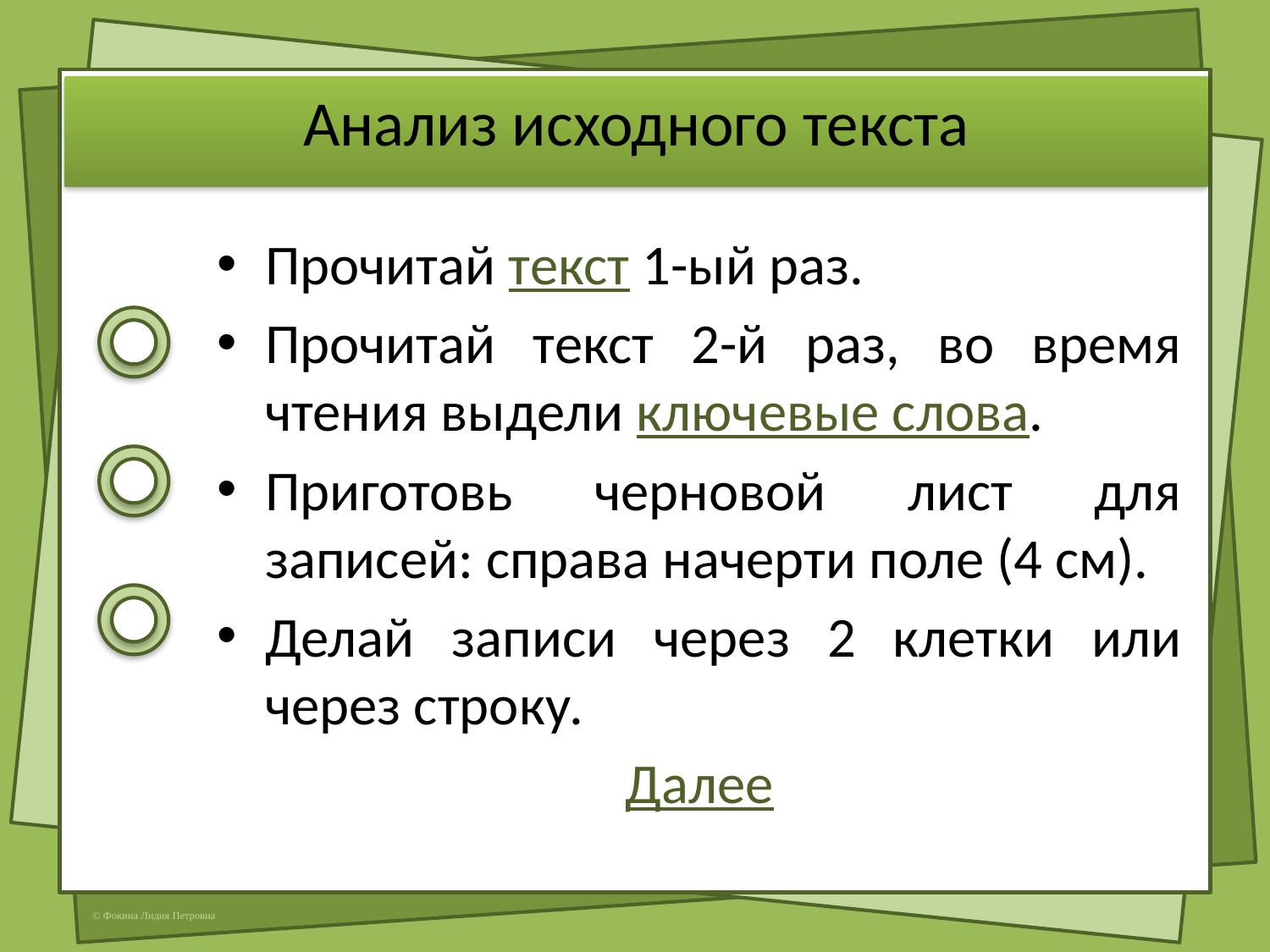

# Анализ исходного текста
Прочитай текст 1-ый раз.
Прочитай текст 2-й раз, во время чтения выдели ключевые слова.
Приготовь черновой лист для записей: справа начерти поле (4 см).
Делай записи через 2 клетки или через строку.
Далее